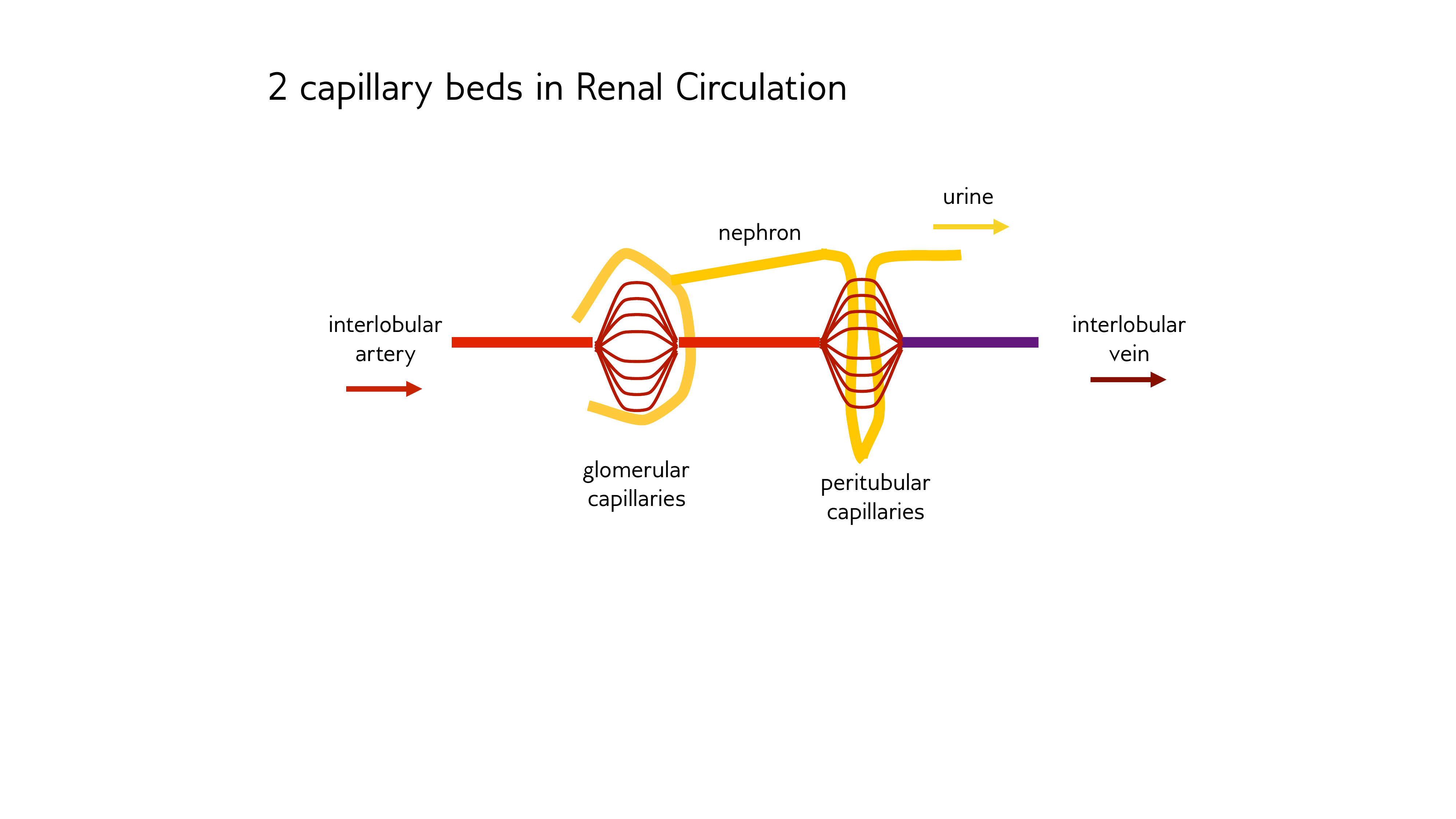

2 capillary beds in Renal Circulation
urine
nephron

interlobular
artery
interlobular
vein

glomerular
capillaries
peritubular
capillaries